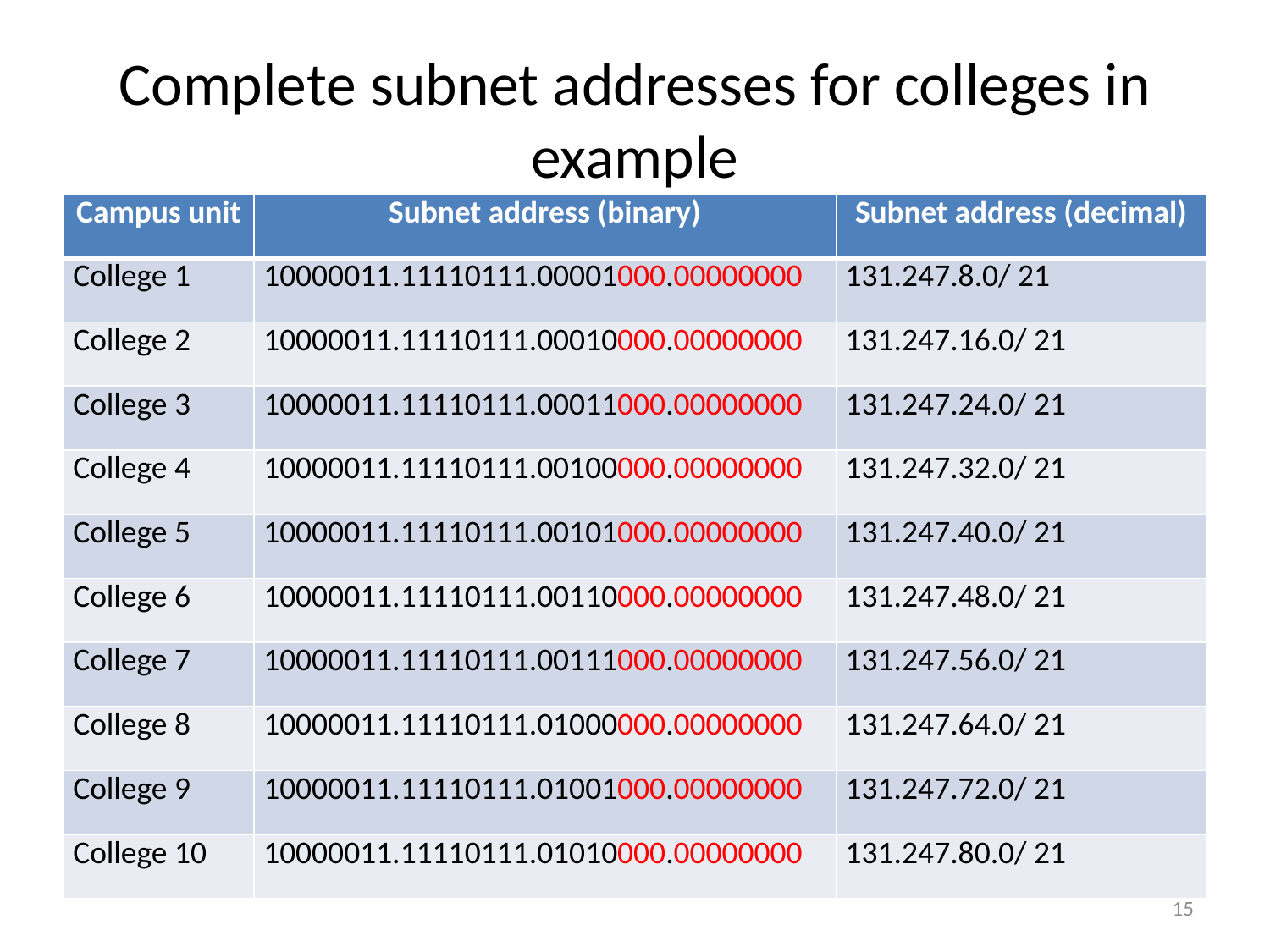

# Complete subnet addresses for colleges in example
| Campus unit | Subnet address (binary) | Subnet address (decimal) |
| --- | --- | --- |
| College 1 | 10000011.11110111.00001000.00000000 | 131.247.8.0/ 21 |
| College 2 | 10000011.11110111.00010000.00000000 | 131.247.16.0/ 21 |
| College 3 | 10000011.11110111.00011000.00000000 | 131.247.24.0/ 21 |
| College 4 | 10000011.11110111.00100000.00000000 | 131.247.32.0/ 21 |
| College 5 | 10000011.11110111.00101000.00000000 | 131.247.40.0/ 21 |
| College 6 | 10000011.11110111.00110000.00000000 | 131.247.48.0/ 21 |
| College 7 | 10000011.11110111.00111000.00000000 | 131.247.56.0/ 21 |
| College 8 | 10000011.11110111.01000000.00000000 | 131.247.64.0/ 21 |
| College 9 | 10000011.11110111.01001000.00000000 | 131.247.72.0/ 21 |
| College 10 | 10000011.11110111.01010000.00000000 | 131.247.80.0/ 21 |
15